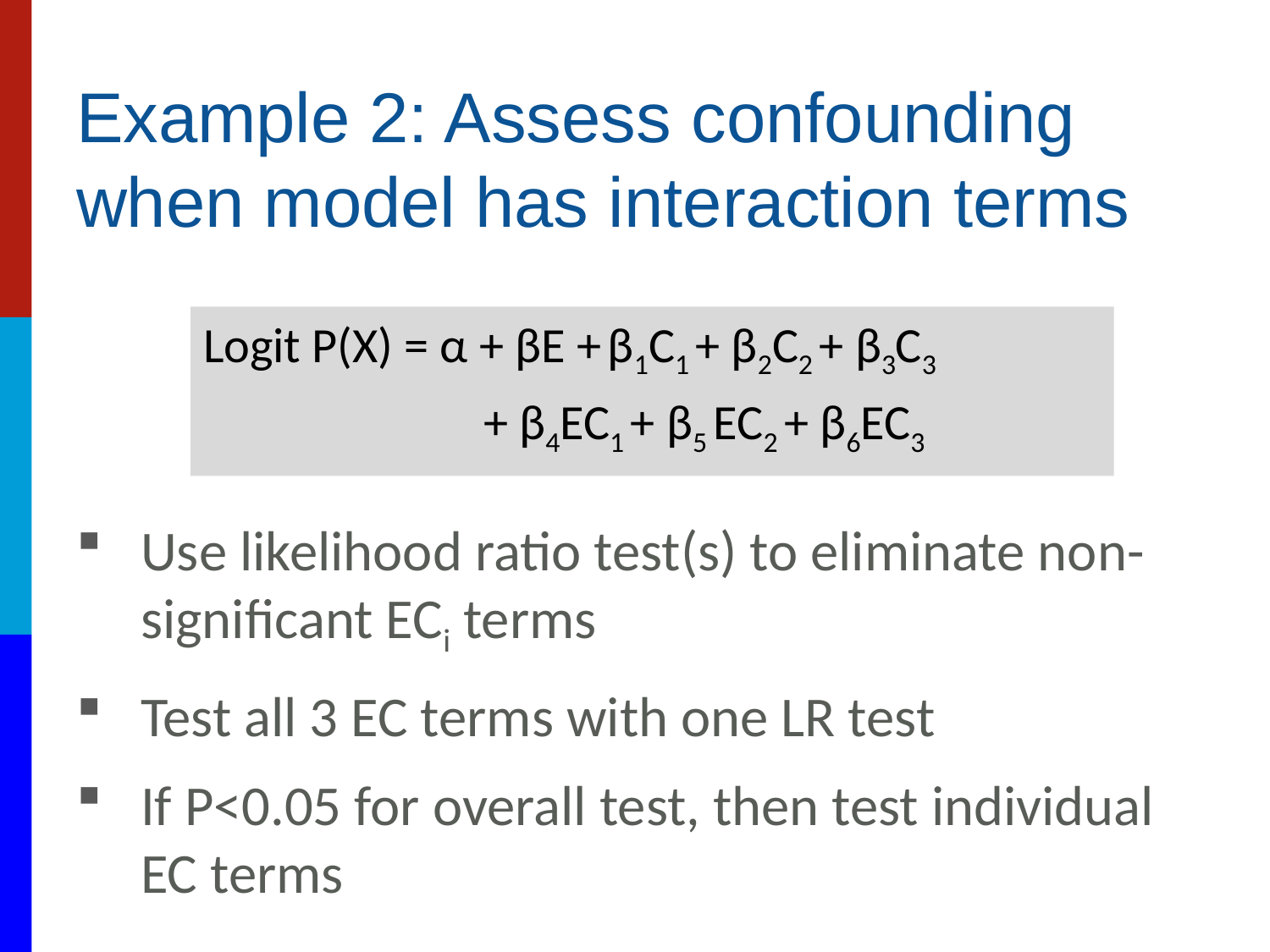

# Example 2: Assess confounding when model has interaction terms
Logit P(X) = α + βE + β1C1 + β2C2 + β3C3
                         + β4EC1 + β5 EC2 + β6EC3

Use likelihood ratio test(s) to eliminate non-significant ECi terms
Test all 3 EC terms with one LR test
If P<0.05 for overall test, then test individual EC terms